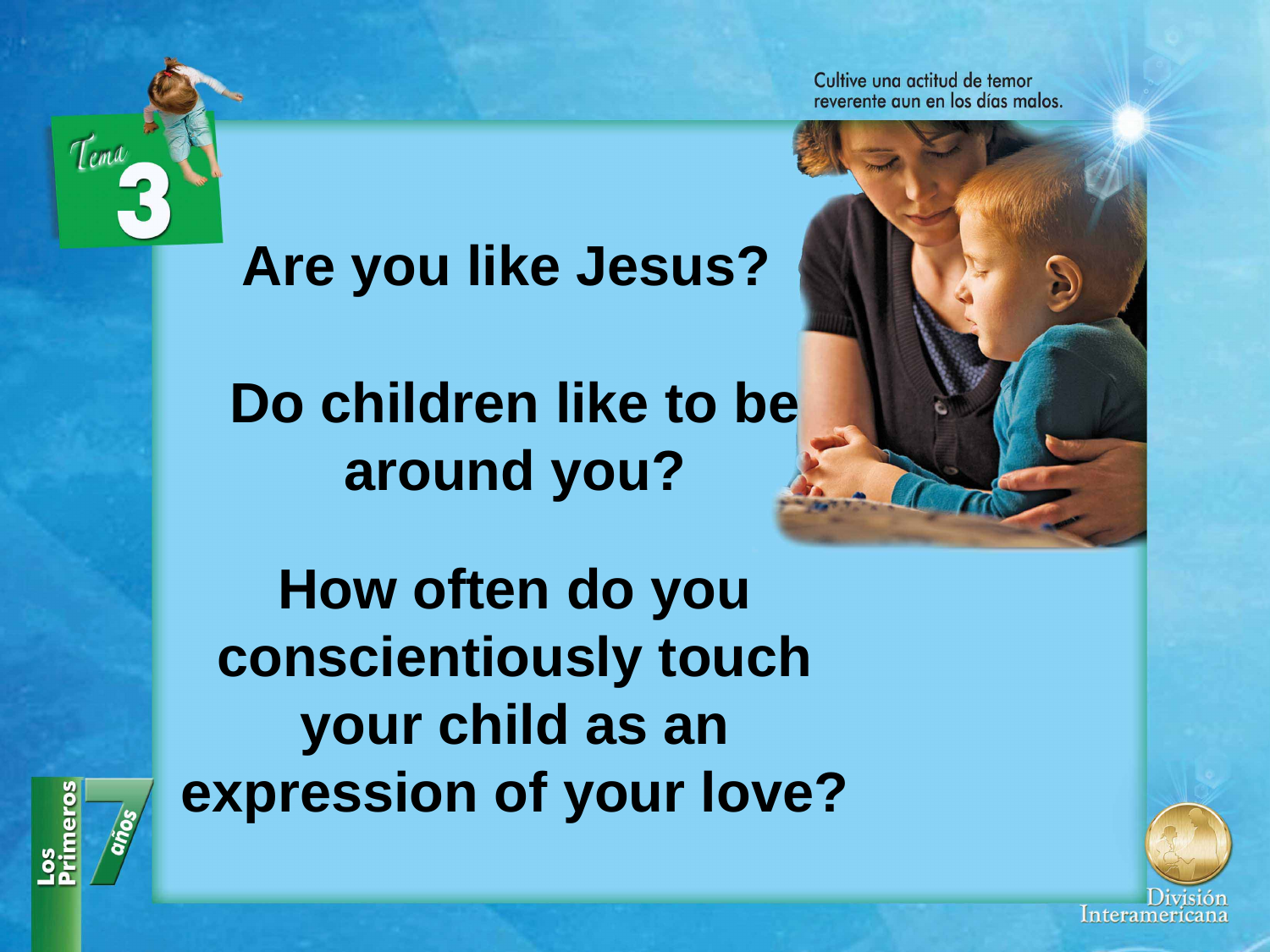

Are you like Jesus?

Do children like to be around you?

How often do you conscientiously touch your child as an expression of your love?